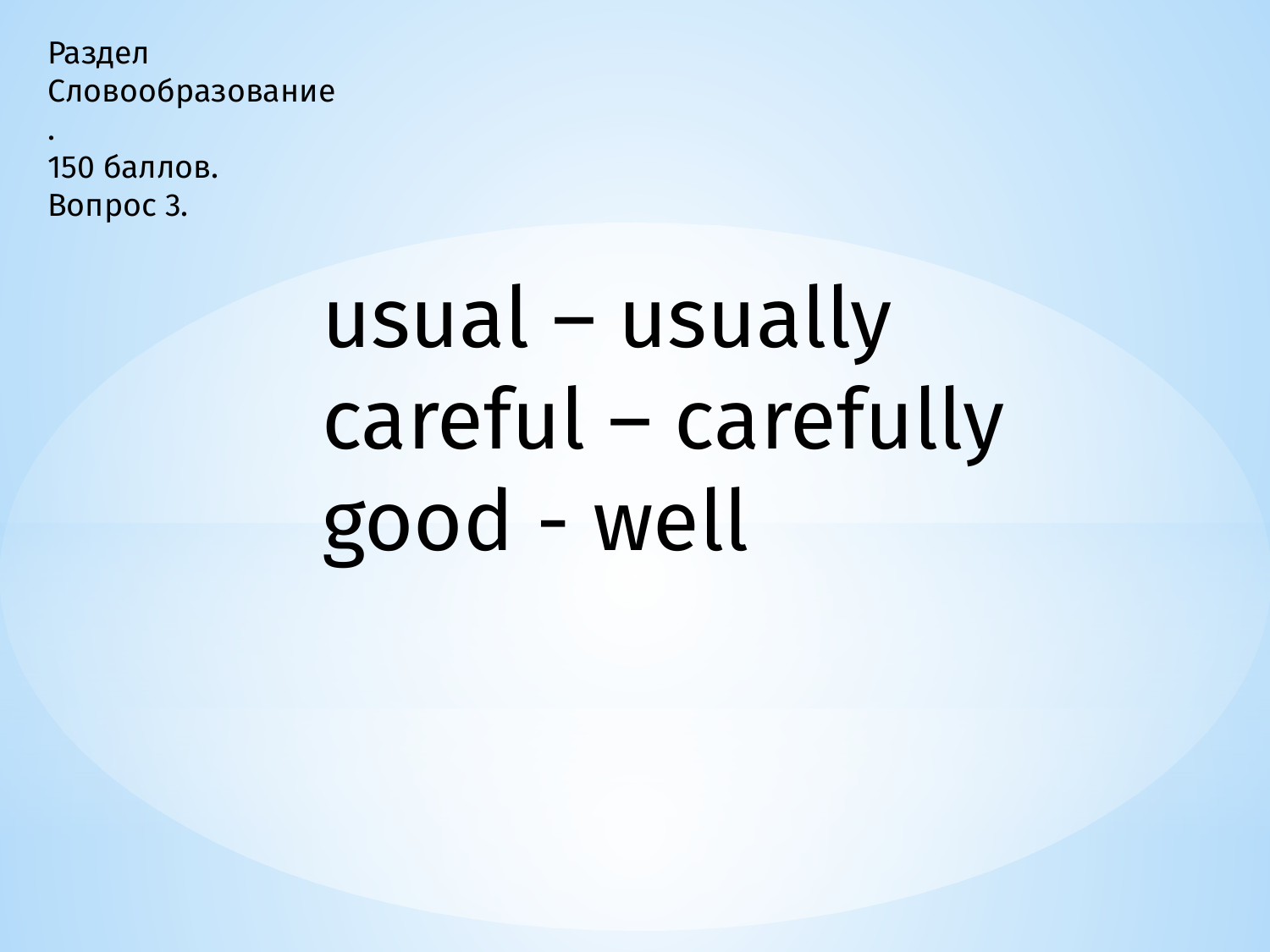

Раздел
Словообразование.
150 баллов.
Вопрос 3.
usual – usually
careful – carefully
good - well